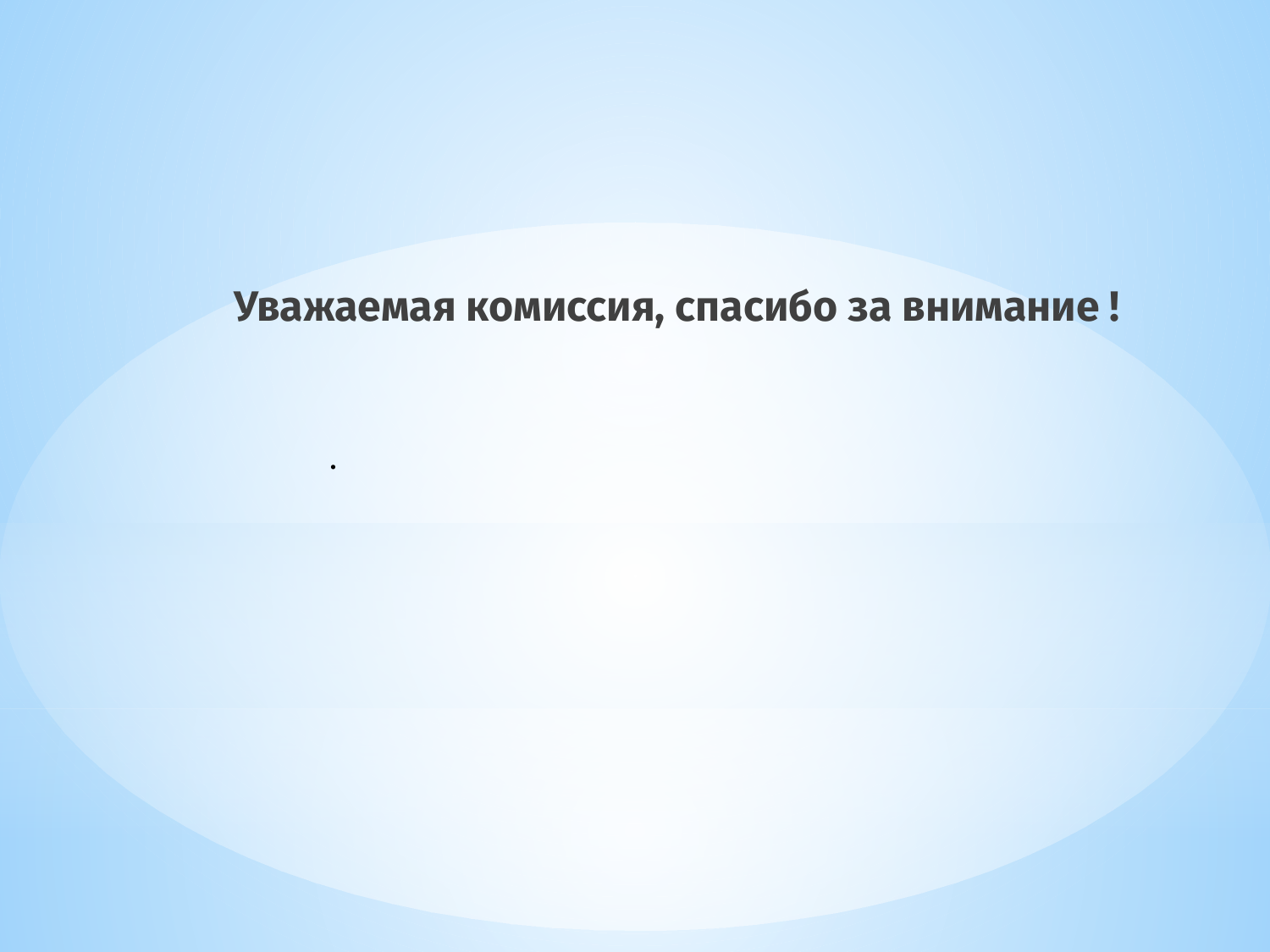

Уважаемая комиссия, спасибо за внимание !

.

#